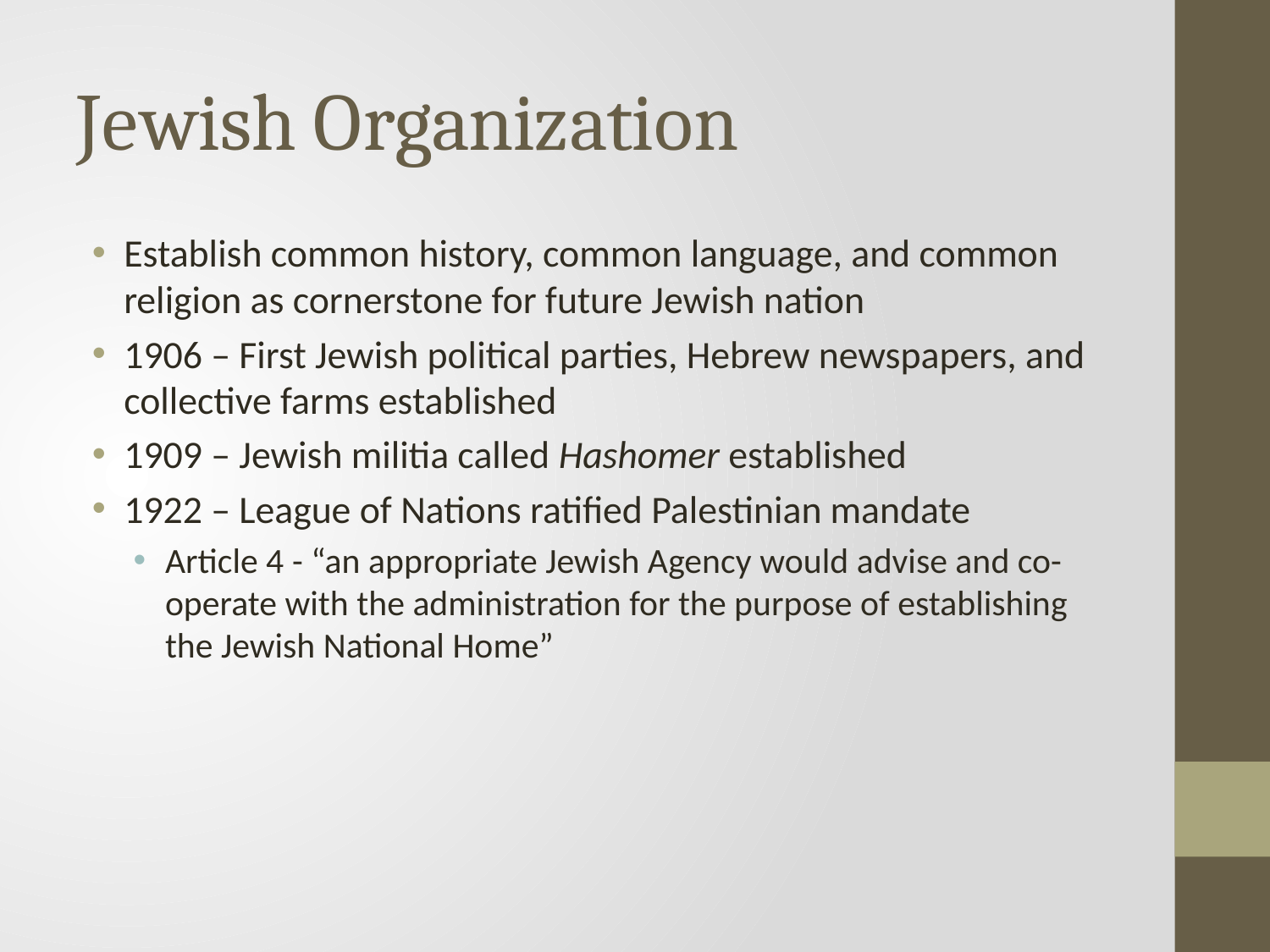

# Jewish Organization
Establish common history, common language, and common religion as cornerstone for future Jewish nation
1906 – First Jewish political parties, Hebrew newspapers, and collective farms established
1909 – Jewish militia called Hashomer established
1922 – League of Nations ratified Palestinian mandate
Article 4 - “an appropriate Jewish Agency would advise and co-operate with the administration for the purpose of establishing the Jewish National Home”